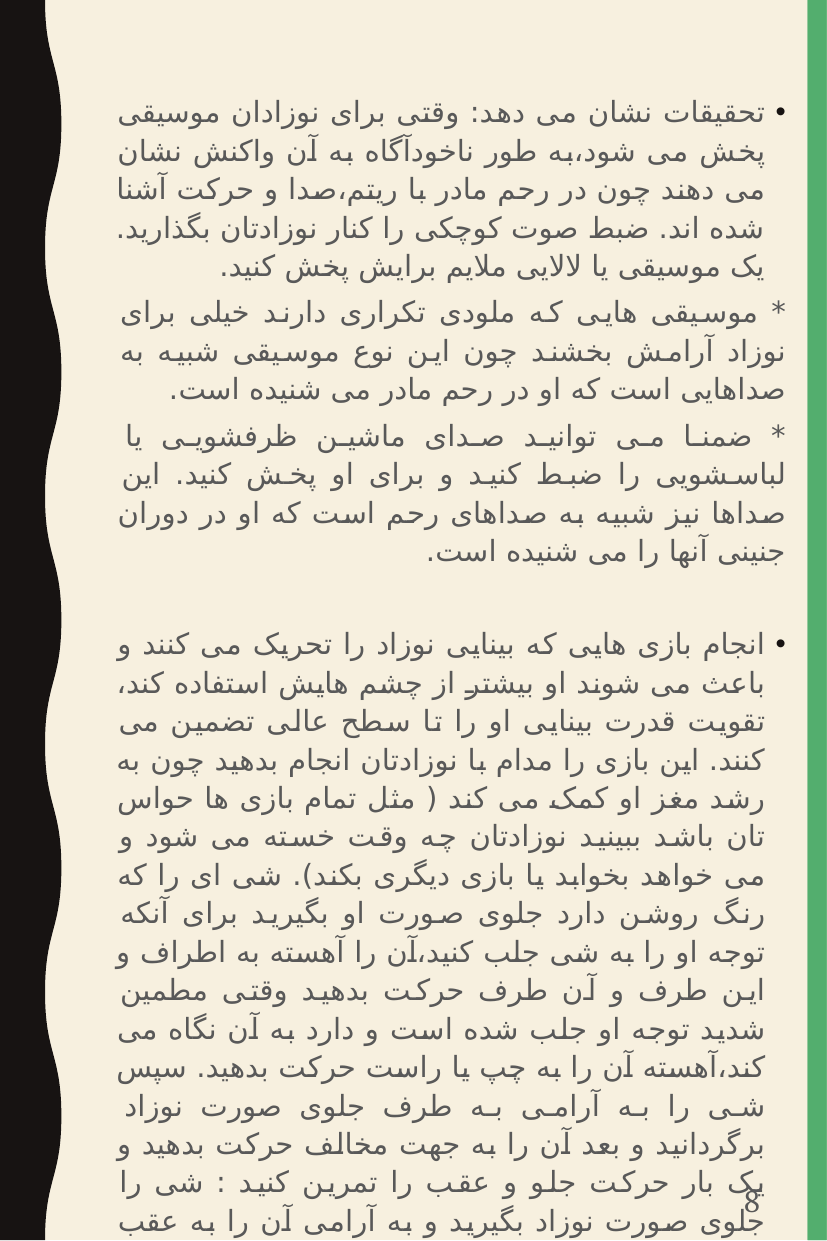

تحقیقات نشان می دهد: وقتی برای نوزادان موسیقی پخش می شود،به طور ناخودآگاه به آن واکنش نشان می دهند چون در رحم مادر با ریتم،صدا و حرکت آشنا شده اند. ضبط صوت کوچکی را کنار نوزادتان بگذارید. یک موسیقی یا لالایی ملایم برایش پخش کنید.
* موسیقی هایی که ملودی تکراری دارند خیلی برای نوزاد آرامش بخشند چون این نوع موسیقی شبیه به صداهایی است که او در رحم مادر می شنیده است.
* ضمنا می توانید صدای ماشین ظرفشویی یا لباسشویی را ضبط کنید و برای او پخش کنید. این صداها نیز شبیه به صداهای رحم است که او در دوران جنینی آنها را می شنیده است.

انجام بازی هایی که بینایی نوزاد را تحریک می کنند و باعث می شوند او بیشتر از چشم هایش استفاده کند، تقویت قدرت بینایی او را تا سطح عالی تضمین می کنند. این بازی را مدام با نوزادتان انجام بدهید چون به رشد مغز او کمک می کند ( مثل تمام بازی ها حواس تان باشد ببینید نوزادتان چه وقت خسته می شود و می خواهد بخوابد یا بازی دیگری بکند). شی ای را که رنگ روشن دارد جلوی صورت او بگیرید برای آنکه توجه او را به شی جلب کنید،آن را آهسته به اطراف و این طرف و آن طرف حرکت بدهید وقتی مطمین شدید توجه او جلب شده است و دارد به آن نگاه می کند،آهسته آن را به چپ یا راست حرکت بدهید. سپس شی را به آرامی به طرف جلوی صورت نوزاد برگردانید و بعد آن را به جهت مخالف حرکت بدهید و یک بار حرکت جلو و عقب را تمرین کنید : شی را جلوی صورت نوزاد بگیرید و به آرامی آن را به عقب ببرید. سپس به جلو بیاورید. او را تشویق کنید با نگاهش آن را دنبال کند.

8